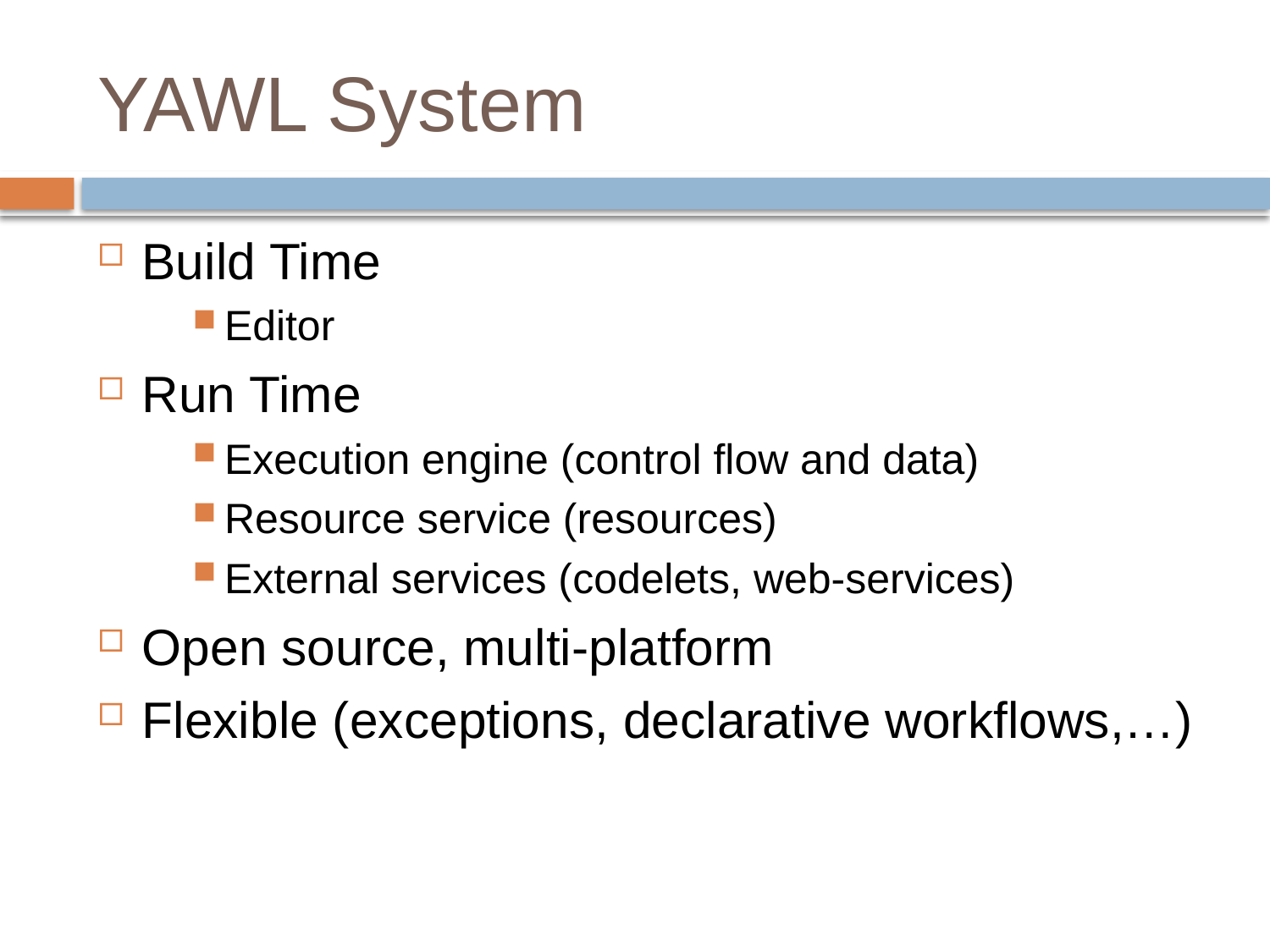

# YAWL System
Build Time
Editor
Run Time
Execution engine (control flow and data)
Resource service (resources)
External services (codelets, web-services)
Open source, multi-platform
Flexible (exceptions, declarative workflows,…)